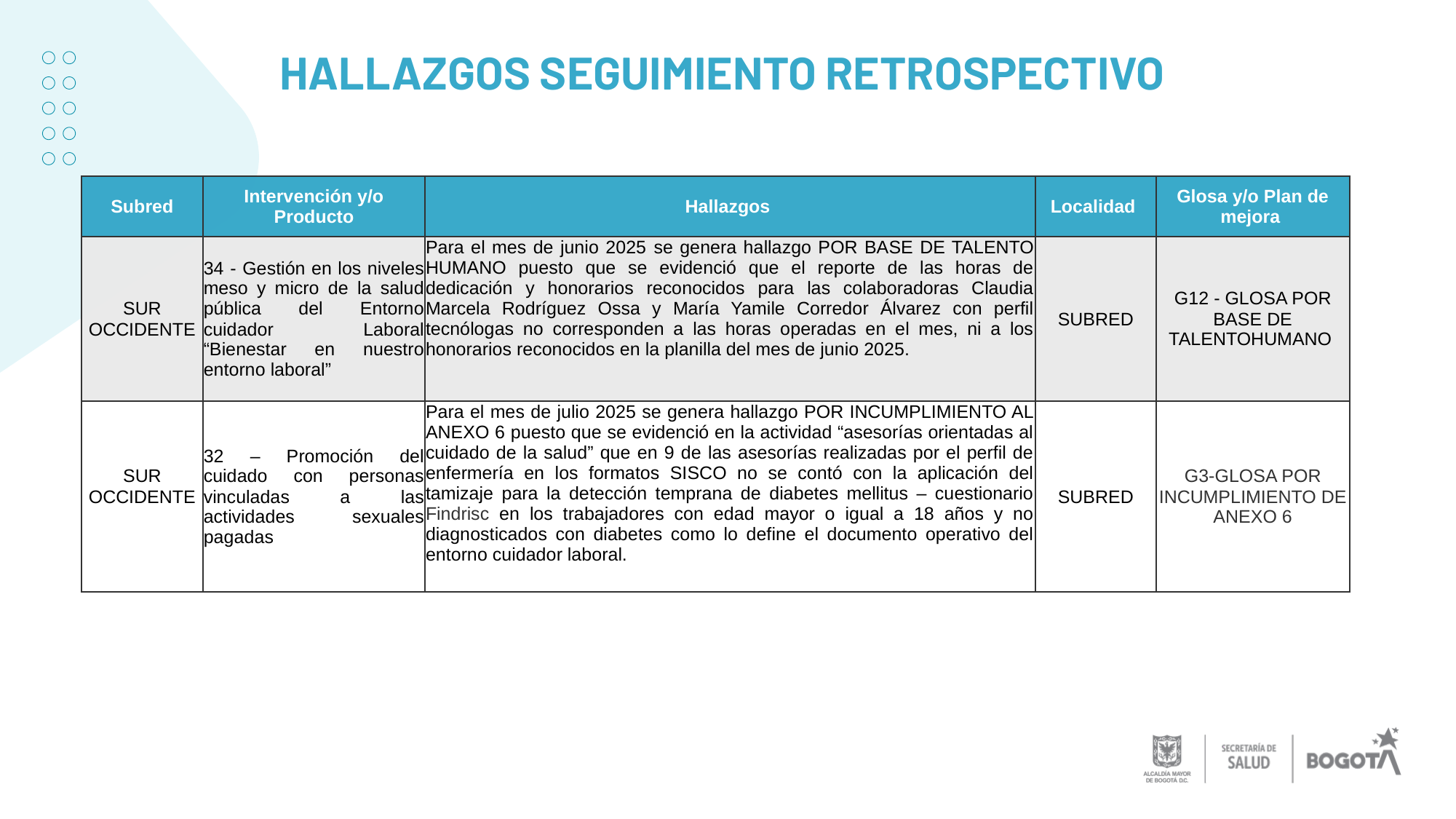

# HALLAZGOS SEGUIMIENTO RETROSPECTIVO
| Subred | Intervención y/o Producto | Hallazgos | Localidad | Glosa y/o Plan de mejora |
| --- | --- | --- | --- | --- |
| SUR OCCIDENTE | 34 - Gestión en los niveles meso y micro de la salud pública del Entorno cuidador Laboral “Bienestar en nuestro entorno laboral” | Para el mes de junio 2025 se genera hallazgo POR BASE DE TALENTO HUMANO puesto que se evidenció que el reporte de las horas de dedicación y honorarios reconocidos para las colaboradoras Claudia Marcela Rodríguez Ossa y María Yamile Corredor Álvarez con perfil tecnólogas no corresponden a las horas operadas en el mes, ni a los honorarios reconocidos en la planilla del mes de junio 2025. | SUBRED | G12 - GLOSA POR BASE DE TALENTOHUMANO |
| SUR OCCIDENTE | 32 – Promoción del cuidado con personas vinculadas a las actividades sexuales pagadas | Para el mes de julio 2025 se genera hallazgo POR INCUMPLIMIENTO AL ANEXO 6 puesto que se evidenció en la actividad “asesorías orientadas al cuidado de la salud” que en 9 de las asesorías realizadas por el perfil de enfermería en los formatos SISCO no se contó con la aplicación del tamizaje para la detección temprana de diabetes mellitus – cuestionario Findrisc en los trabajadores con edad mayor o igual a 18 años y no diagnosticados con diabetes como lo define el documento operativo del entorno cuidador laboral. | SUBRED | G3-GLOSA POR INCUMPLIMIENTO DE ANEXO 6 |